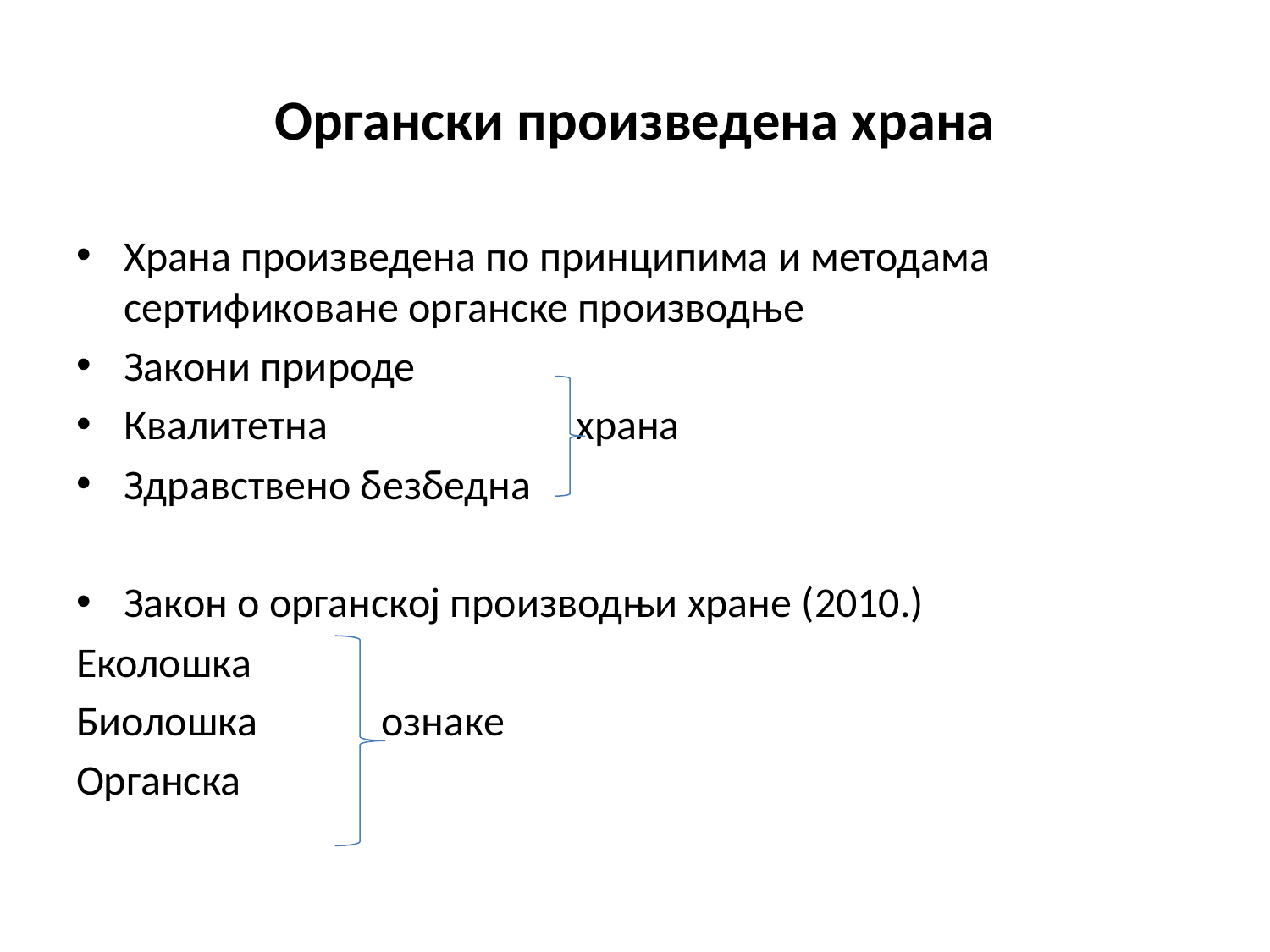

Органски произведена храна
Храна произведена по принципима и методама сертификоване органске производње
Закони природе
Квалитетна                          храна
Здравствено безбедна

Закон о органској производњи хране (2010.)
Еколошка
Биолошка             ознаке
Органска